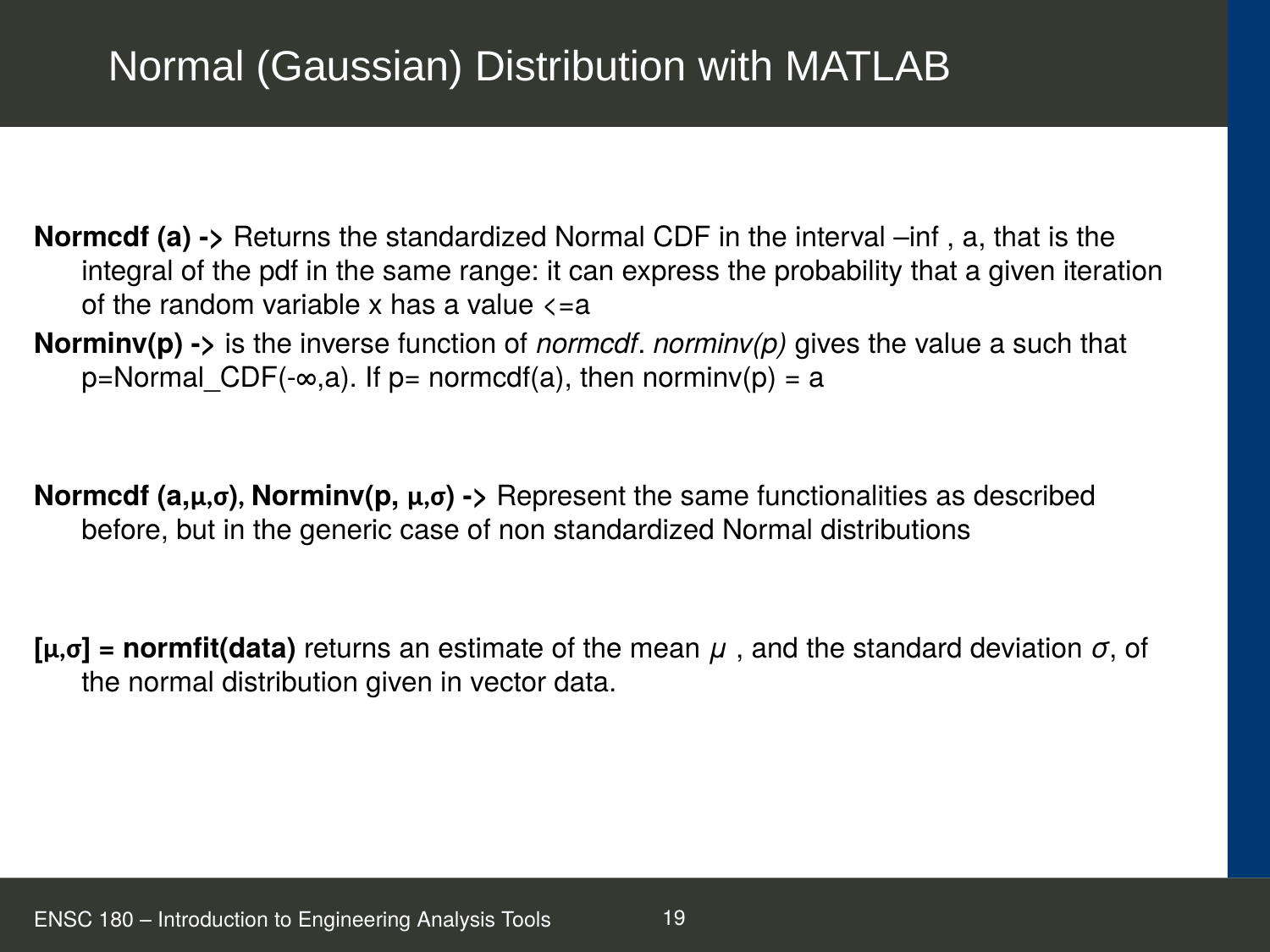

# Normal (Gaussian) Distribution with MATLAB

Normcdf (a) -> Returns the standardized Normal CDF in the interval –inf , a, that is the integral of the pdf in the same range: it can express the probability that a given iteration of the random variable x has a value <=a
Norminv(p) -> is the inverse function of normcdf. norminv(p) gives the value a such that p=Normal_CDF(-∞,a). If p= normcdf(a), then norminv(p) = a

Normcdf (a,μ,σ), Norminv(p, μ,σ) -> Represent the same functionalities as described before, but in the generic case of non standardized Normal distributions

[μ,σ] = normfit(data) returns an estimate of the mean μ , and the standard deviation σ, of the normal distribution given in vector data.

ENSC 180 – Introduction to Engineering Analysis Tools